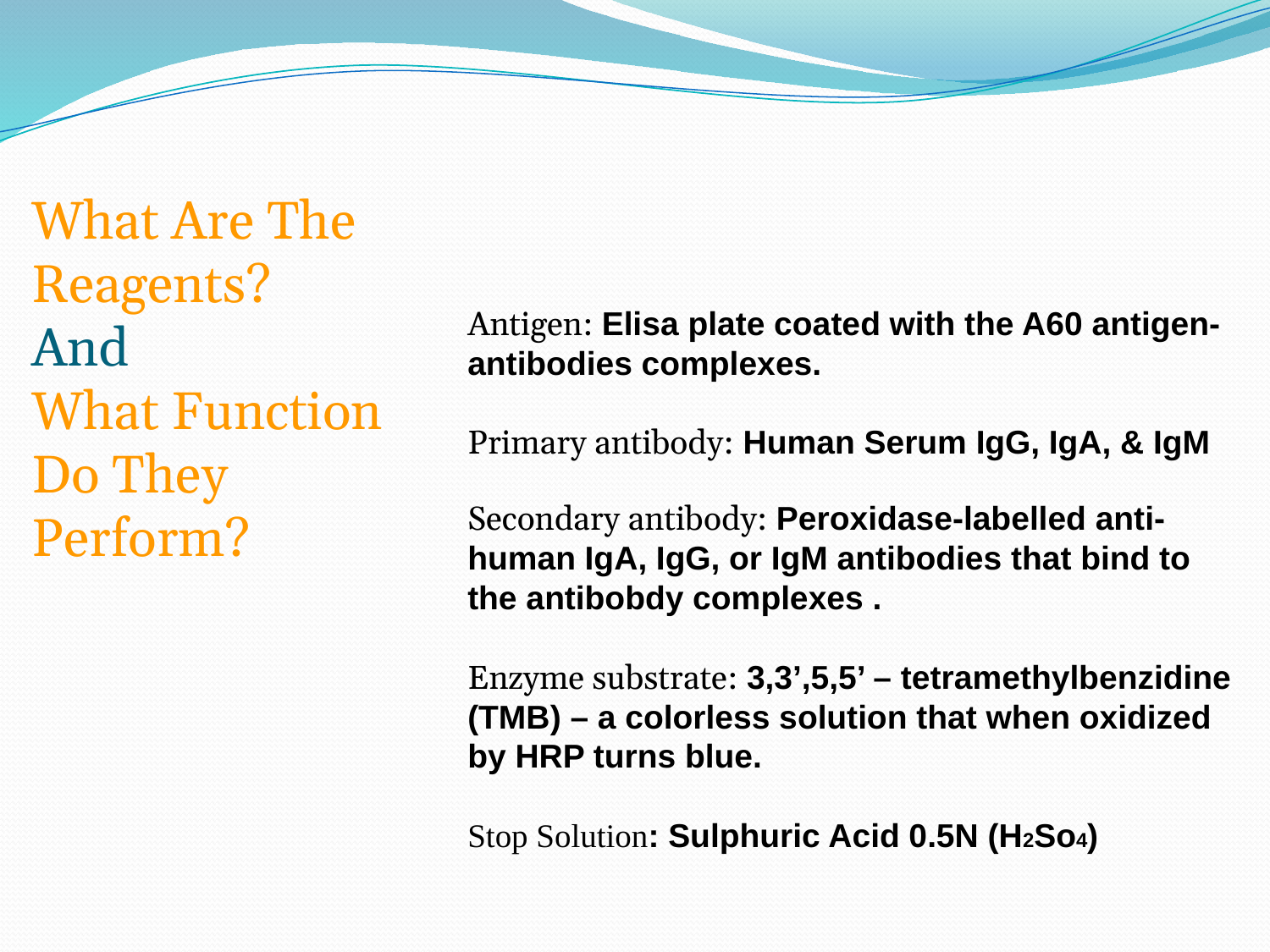

# What Are The Reagents? And What Function Do They Perform?
Antigen: Elisa plate coated with the A60 antigen-antibodies complexes.

Primary antibody: Human Serum IgG, IgA, & IgM

Secondary antibody: Peroxidase-labelled anti-human IgA, IgG, or IgM antibodies that bind to the antibobdy complexes .

Enzyme substrate: 3,3’,5,5’ – tetramethylbenzidine (TMB) – a colorless solution that when oxidized by HRP turns blue.

Stop Solution: Sulphuric Acid 0.5N (H2So4)